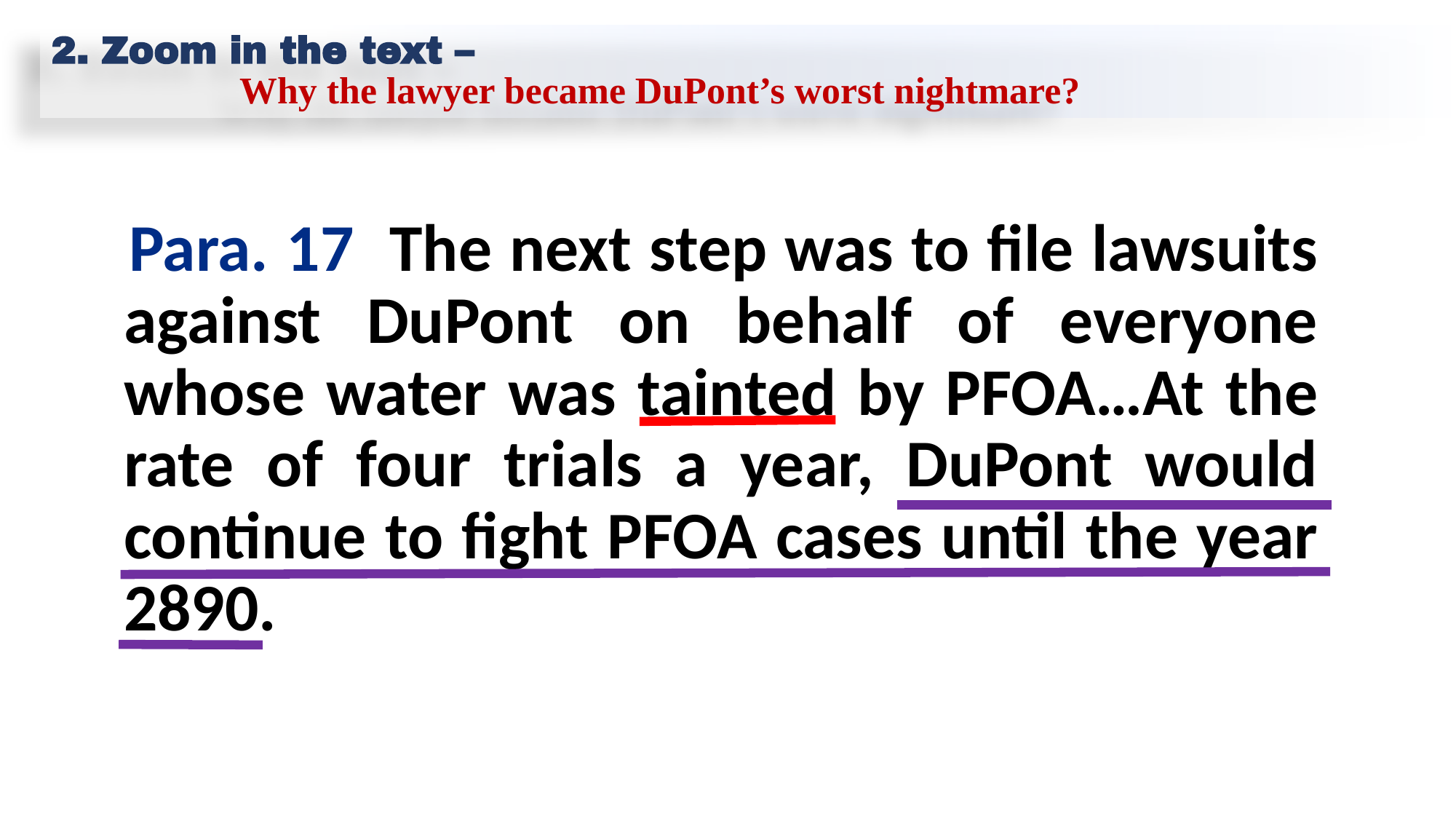

# 2. Zoom in the text – Why the lawyer became DuPont’s worst nightmare?
   Para. 17  The next step was to file lawsuits against DuPont on behalf of everyone whose water was tainted by PFOA…At the rate of four trials a year, DuPont would continue to fight PFOA cases until the year 2890.